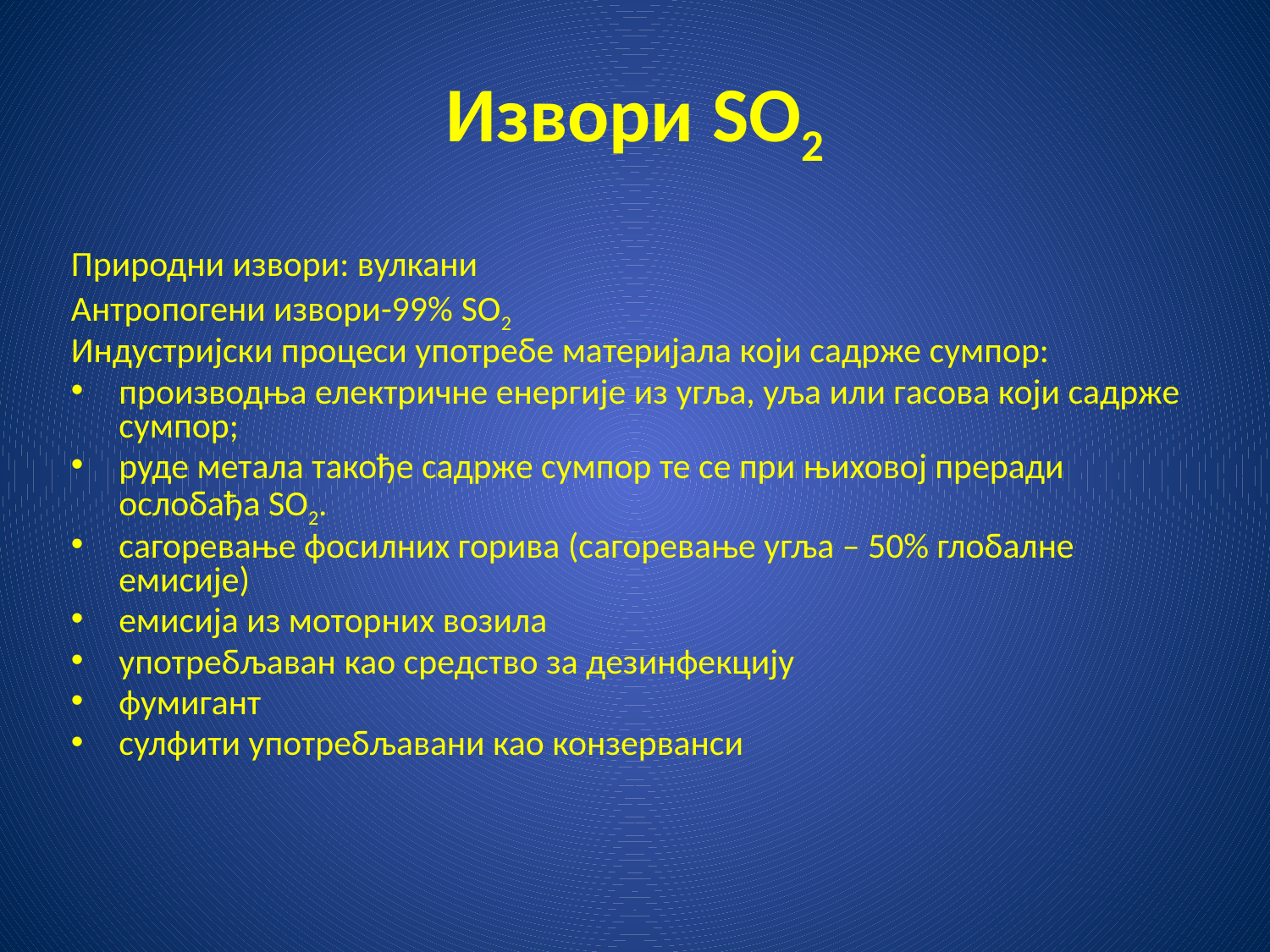

# Извори SО2
Природни извори: вулкани
Антропогени извори-99% SО2
Индустријски процеси употребе материјала који садрже сумпор:
производња електричне енергије из угља, уља или гасова који садрже сумпор;
руде метала такође садрже сумпор те се при њиховој преради ослобађа SО2.
сагоревање фосилних горива (сагоревање угља – 50% глобалне емисије)
емисија из моторних возила
употребљаван као средство за дезинфекцију
фумигант
сулфити употребљавани као конзерванси